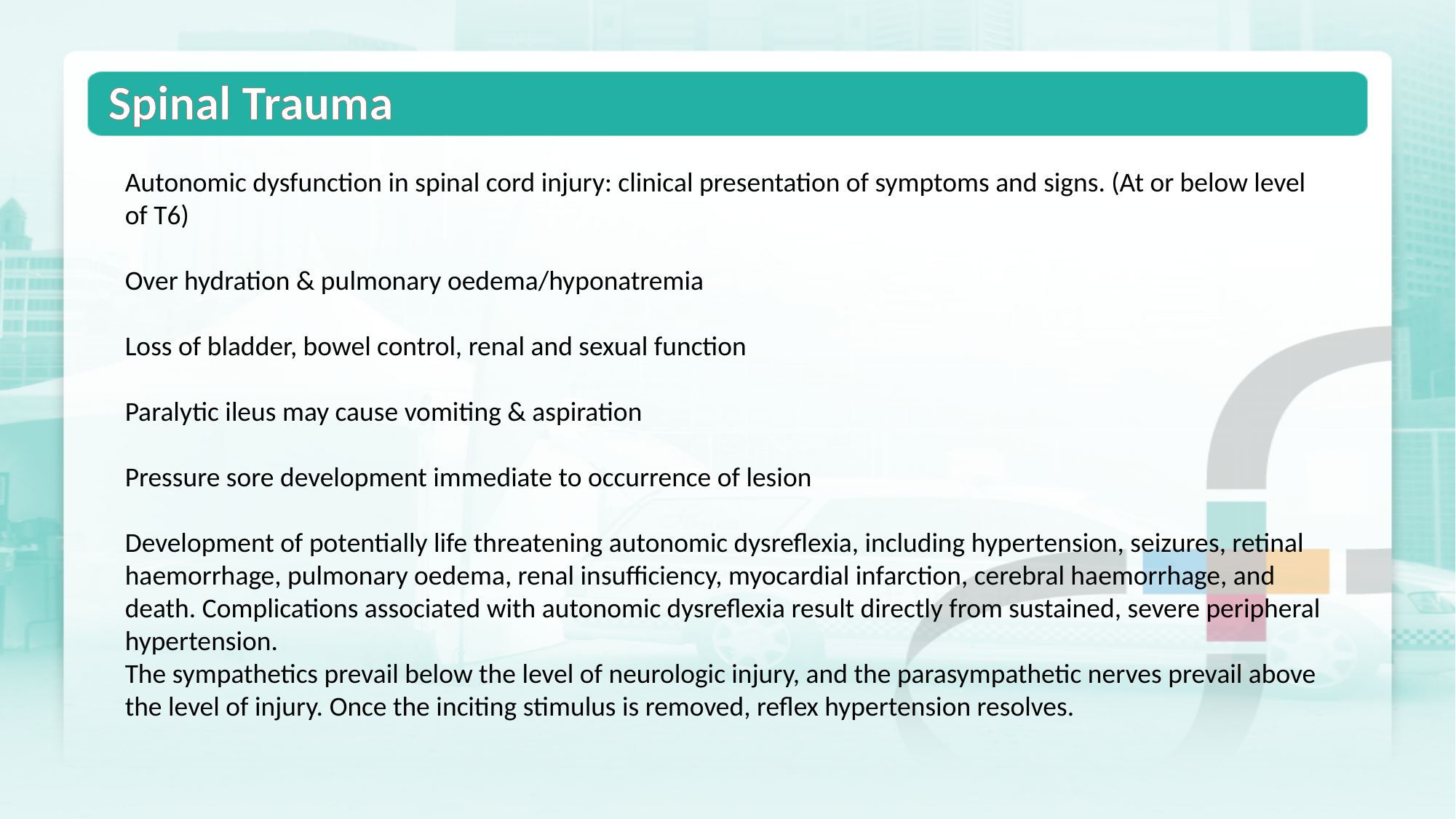

Spinal Trauma
Autonomic dysfunction in spinal cord injury: clinical presentation of symptoms and signs. (At or below level of T6)

Over hydration & pulmonary oedema/hyponatremia

Loss of bladder, bowel control, renal and sexual function

Paralytic ileus may cause vomiting & aspiration

Pressure sore development immediate to occurrence of lesion

Development of potentially life threatening autonomic dysreflexia, including hypertension, seizures, retinal haemorrhage, pulmonary oedema, renal insufficiency, myocardial infarction, cerebral haemorrhage, and death. Complications associated with autonomic dysreflexia result directly from sustained, severe peripheral hypertension.
The sympathetics prevail below the level of neurologic injury, and the parasympathetic nerves prevail above the level of injury. Once the inciting stimulus is removed, reflex hypertension resolves.